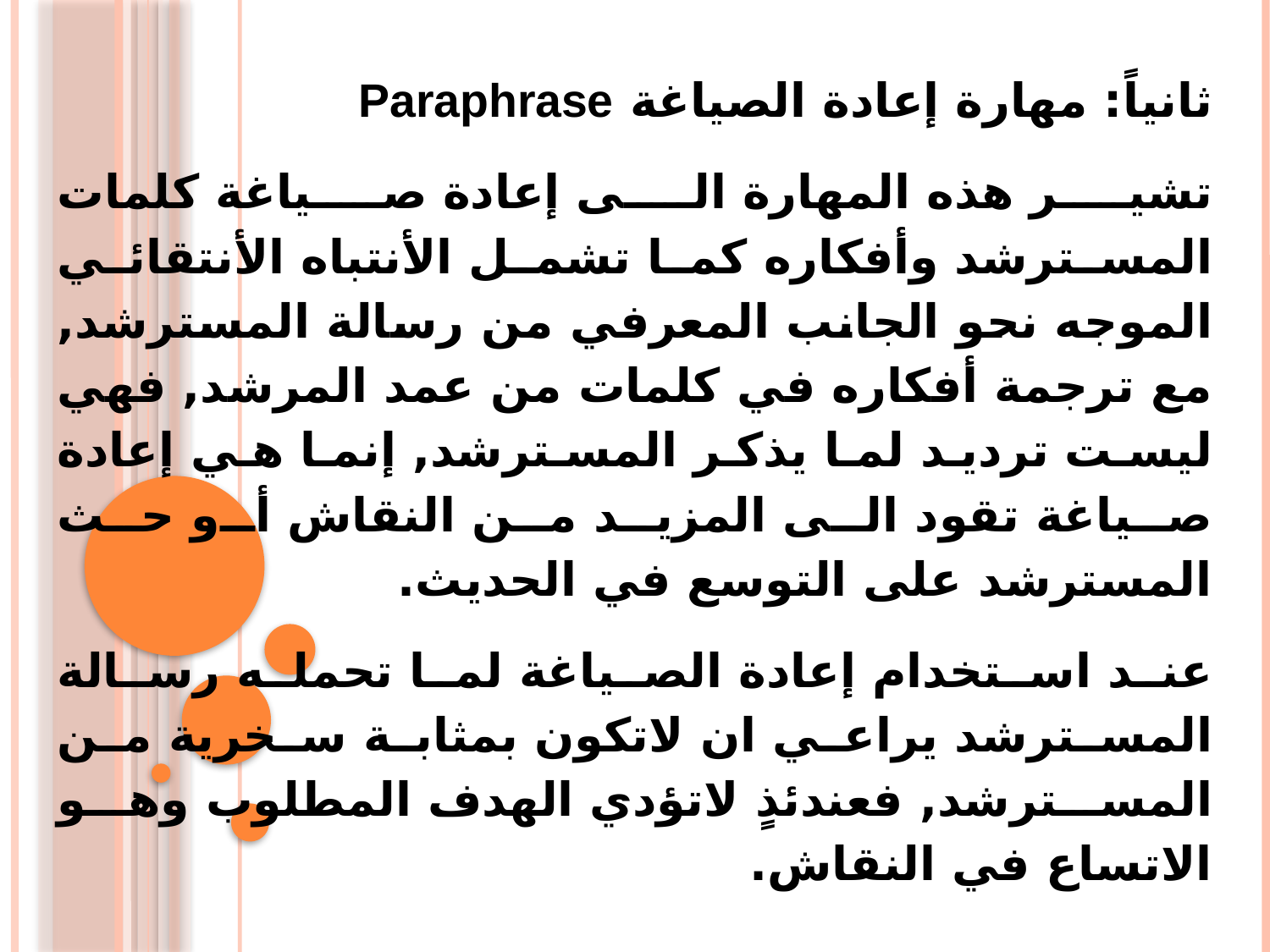

ثانياً: مهارة إعادة الصياغة Paraphrase
تشير هذه المهارة الى إعادة صياغة كلمات المسترشد وأفكاره كما تشمل الأنتباه الأنتقائي الموجه نحو الجانب المعرفي من رسالة المسترشد, مع ترجمة أفكاره في كلمات من عمد المرشد, فهي ليست ترديد لما يذكر المسترشد, إنما هي إعادة صياغة تقود الى المزيد من النقاش أو حث المسترشد على التوسع في الحديث.
عند استخدام إعادة الصياغة لما تحمله رسالة المسترشد يراعي ان لاتكون بمثابة سخرية من المسترشد, فعندئذٍ لاتؤدي الهدف المطلوب وهو الاتساع في النقاش.